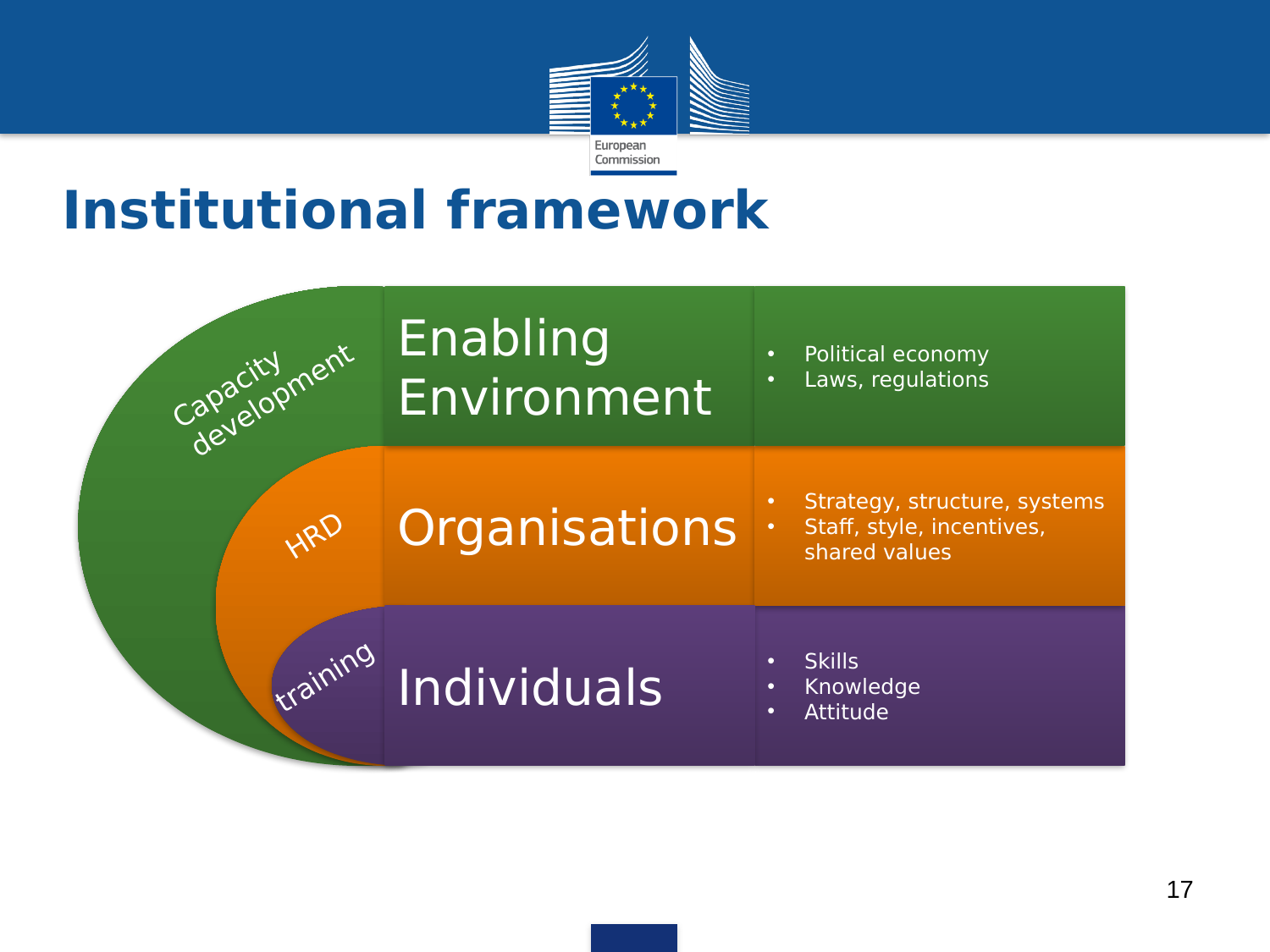

# Institutional framework

Enabling
Environment
Political economy
Laws, regulations
Capacity
development

Organisations
Strategy, structure, systems
Staff, style, incentives, shared values
HRD

Individuals
Skills
Knowledge
Attitude
training
17